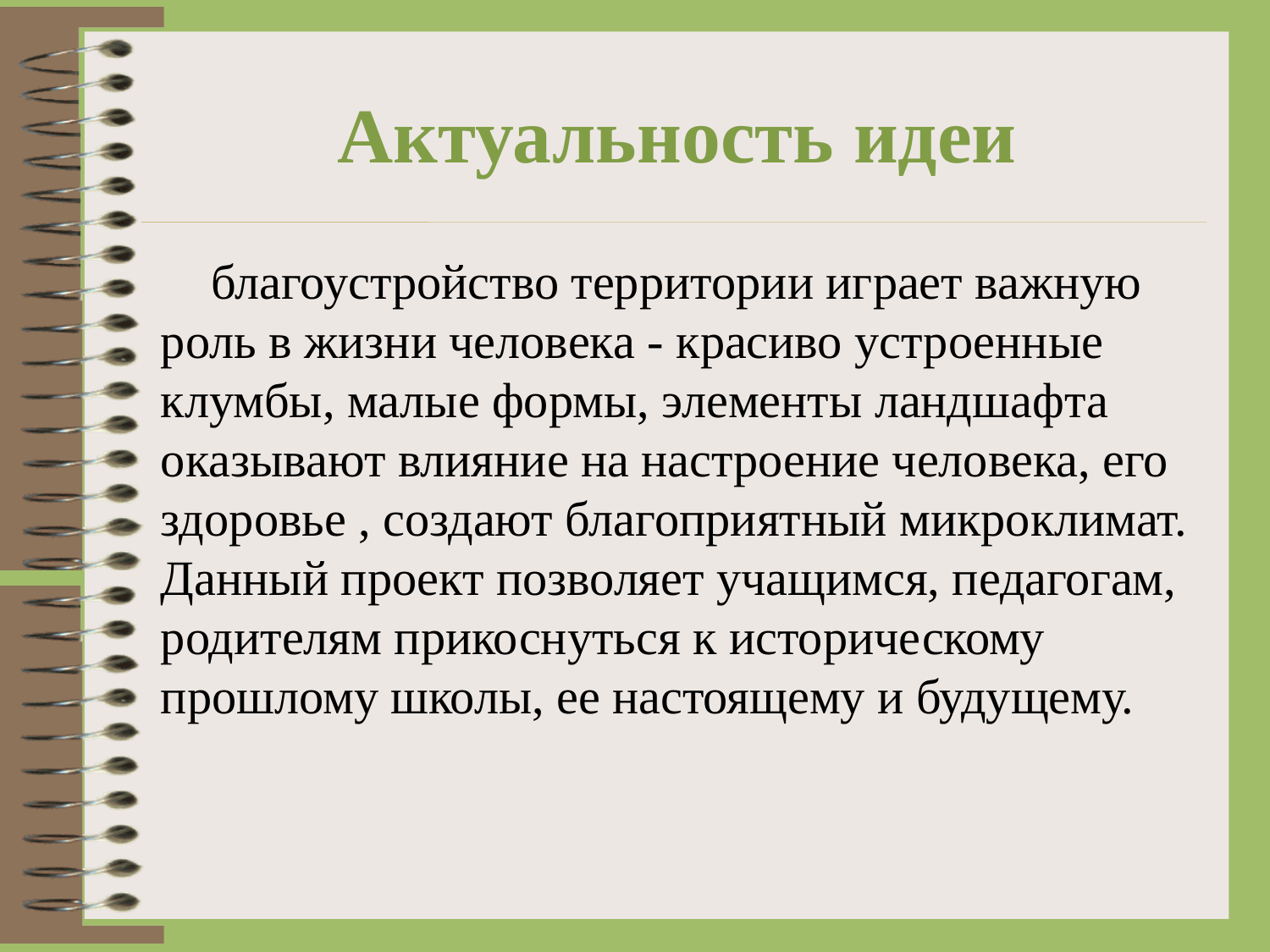

# Актуальность идеи
благоустройство территории играет важную роль в жизни человека - красиво устроенные клумбы, малые формы, элементы ландшафта оказывают влияние на настроение человека, его здоровье , создают благоприятный микроклимат. Данный проект позволяет учащимся, педагогам, родителям прикоснуться к историческому прошлому школы, ее настоящему и будущему.